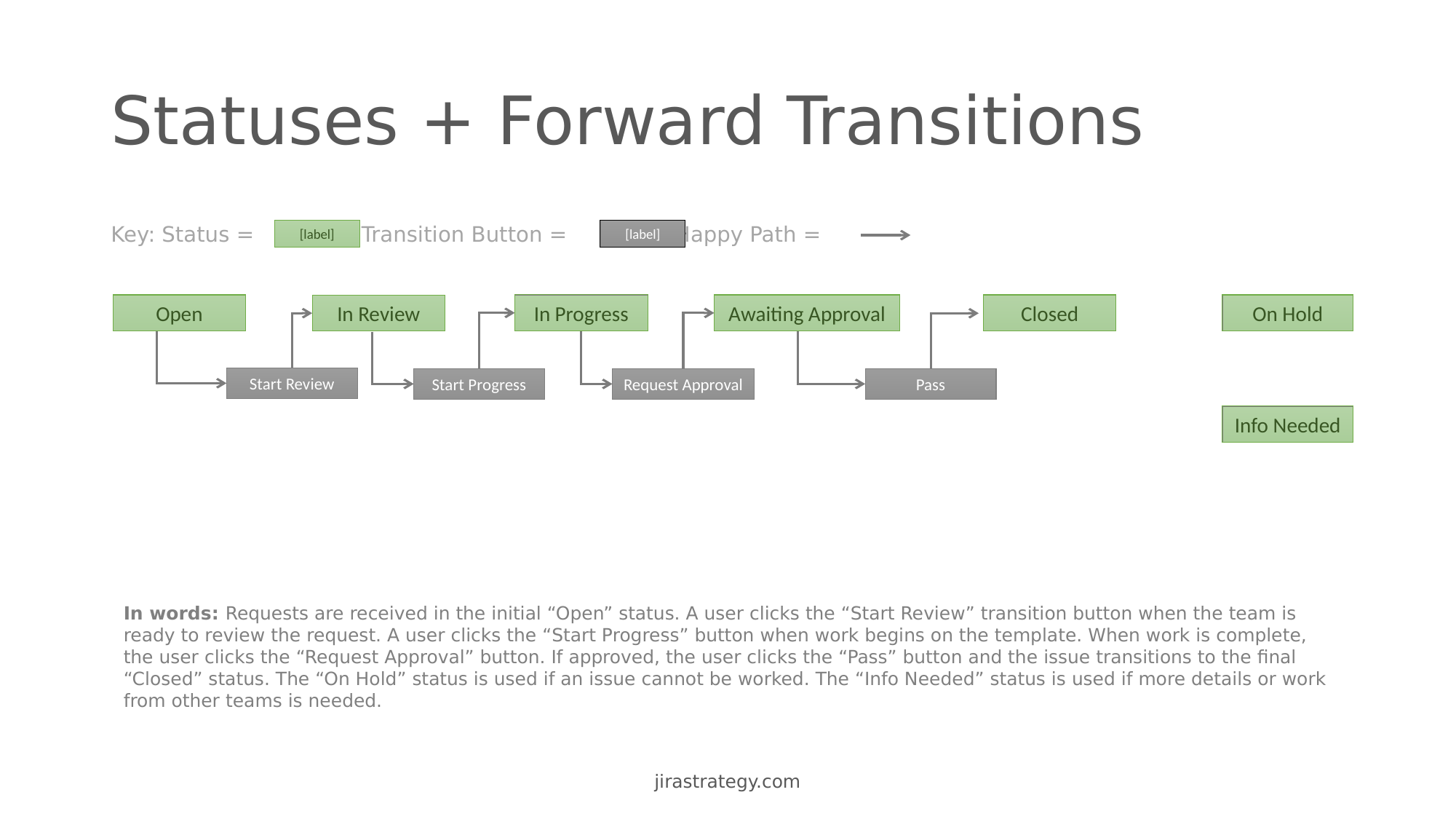

# Statuses + Forward Transitions
Key: Status =              , Transition Button =              , Happy Path =
[label]
[label]
In Progress
Closed
On Hold
Awaiting Approval
Open
In Review
Start Review
Start Progress
Request Approval
Pass
Info Needed
In words: Requests are received in the initial “Open” status. A user clicks the “Start Review” transition button when the team is ready to review the request. A user clicks the “Start Progress” button when work begins on the template. When work is complete, the user clicks the “Request Approval” button. If approved, the user clicks the “Pass” button and the issue transitions to the final “Closed” status. The “On Hold” status is used if an issue cannot be worked. The “Info Needed” status is used if more details or work from other teams is needed.
jirastrategy.com